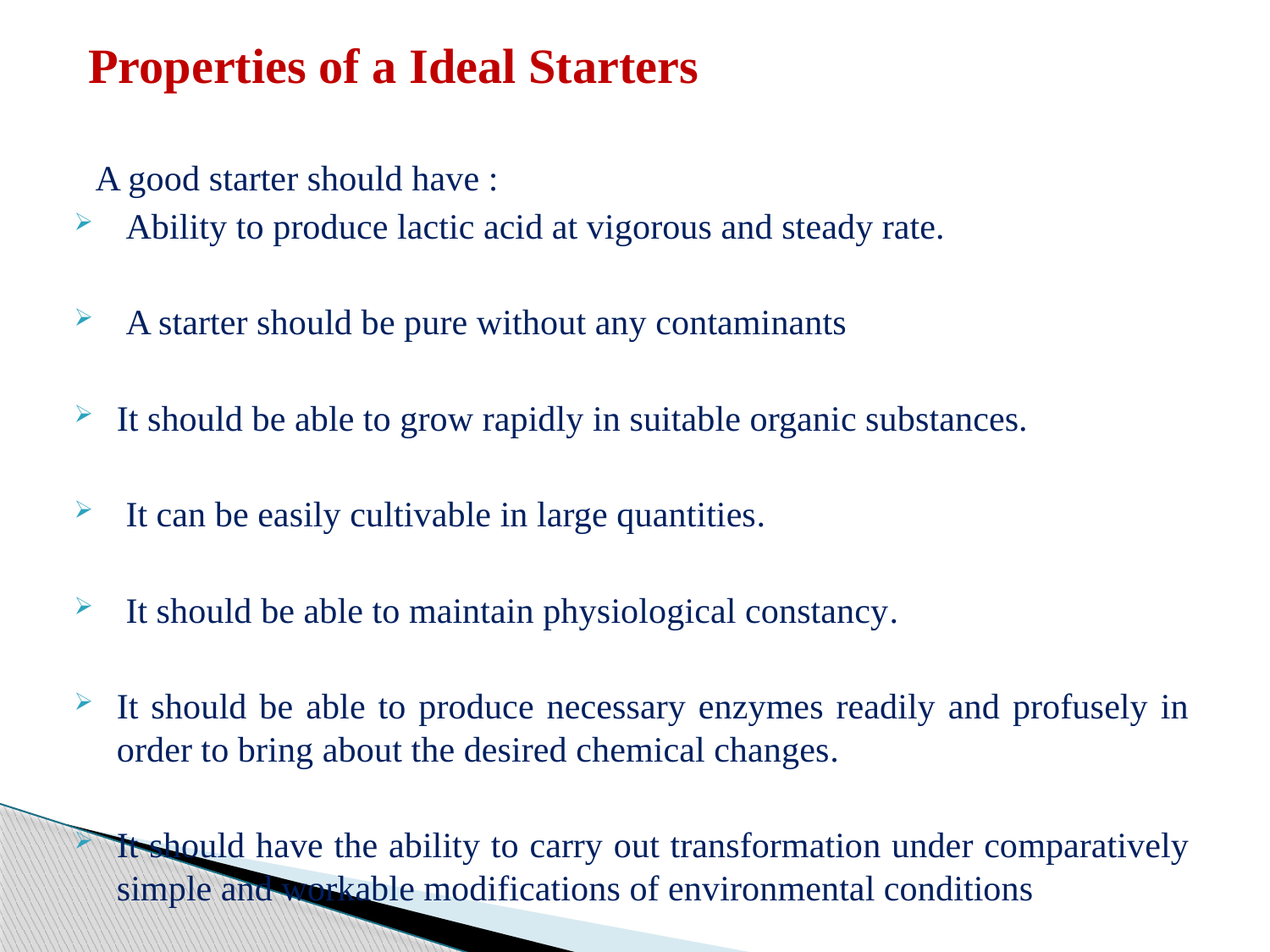

# Properties of a Ideal Starters
 A good starter should have :
 Ability to produce lactic acid at vigorous and steady rate.

 A starter should be pure without any contaminants

It should be able to grow rapidly in suitable organic substances.

 It can be easily cultivable in large quantities.

 It should be able to maintain physiological constancy.

It should be able to produce necessary enzymes readily and profusely in order to bring about the desired chemical changes.

It should have the ability to carry out transformation under comparatively simple and workable modifications of environmental conditions